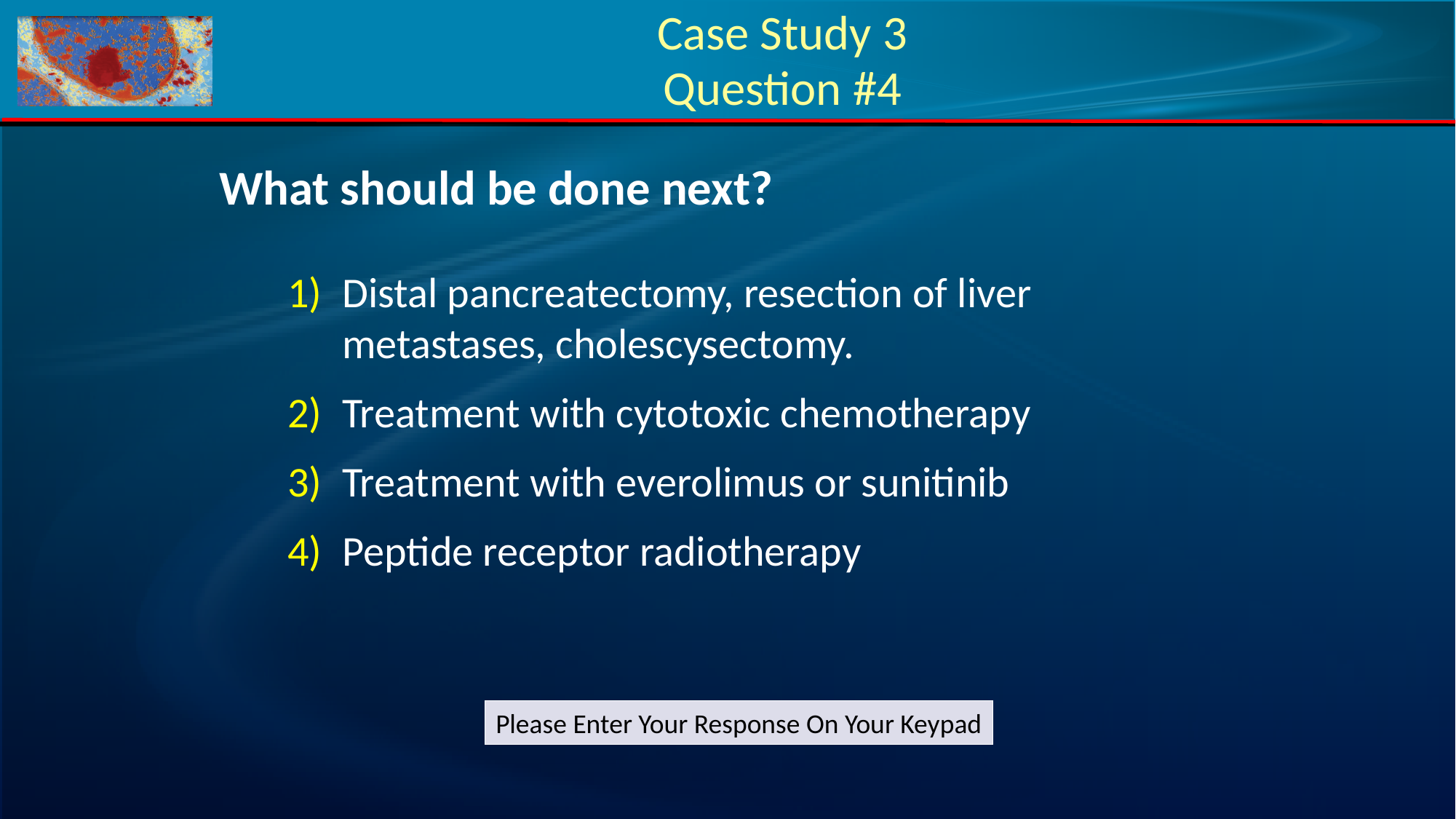

# Case Study 3 Question #4
What should be done next?

Distal pancreatectomy, resection of liver metastases, cholescysectomy.
Treatment with cytotoxic chemotherapy
Treatment with everolimus or sunitinib
Peptide receptor radiotherapy
Please Enter Your Response On Your Keypad